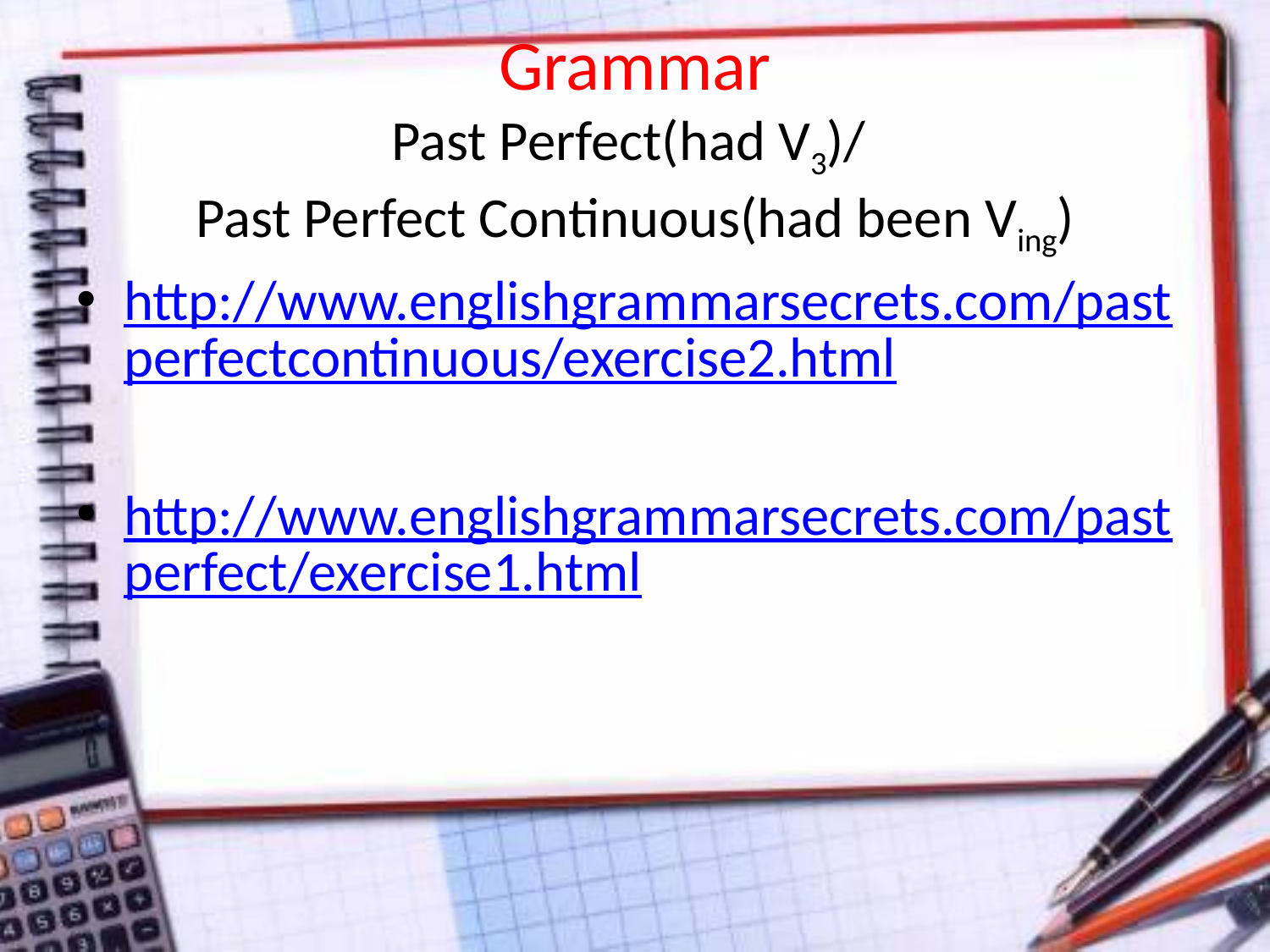

# Grammar Past Perfect(had V3)/ Past Perfect Continuous(had been Ving)
http://www.englishgrammarsecrets.com/pastperfectcontinuous/exercise2.html

http://www.englishgrammarsecrets.com/pastperfect/exercise1.html